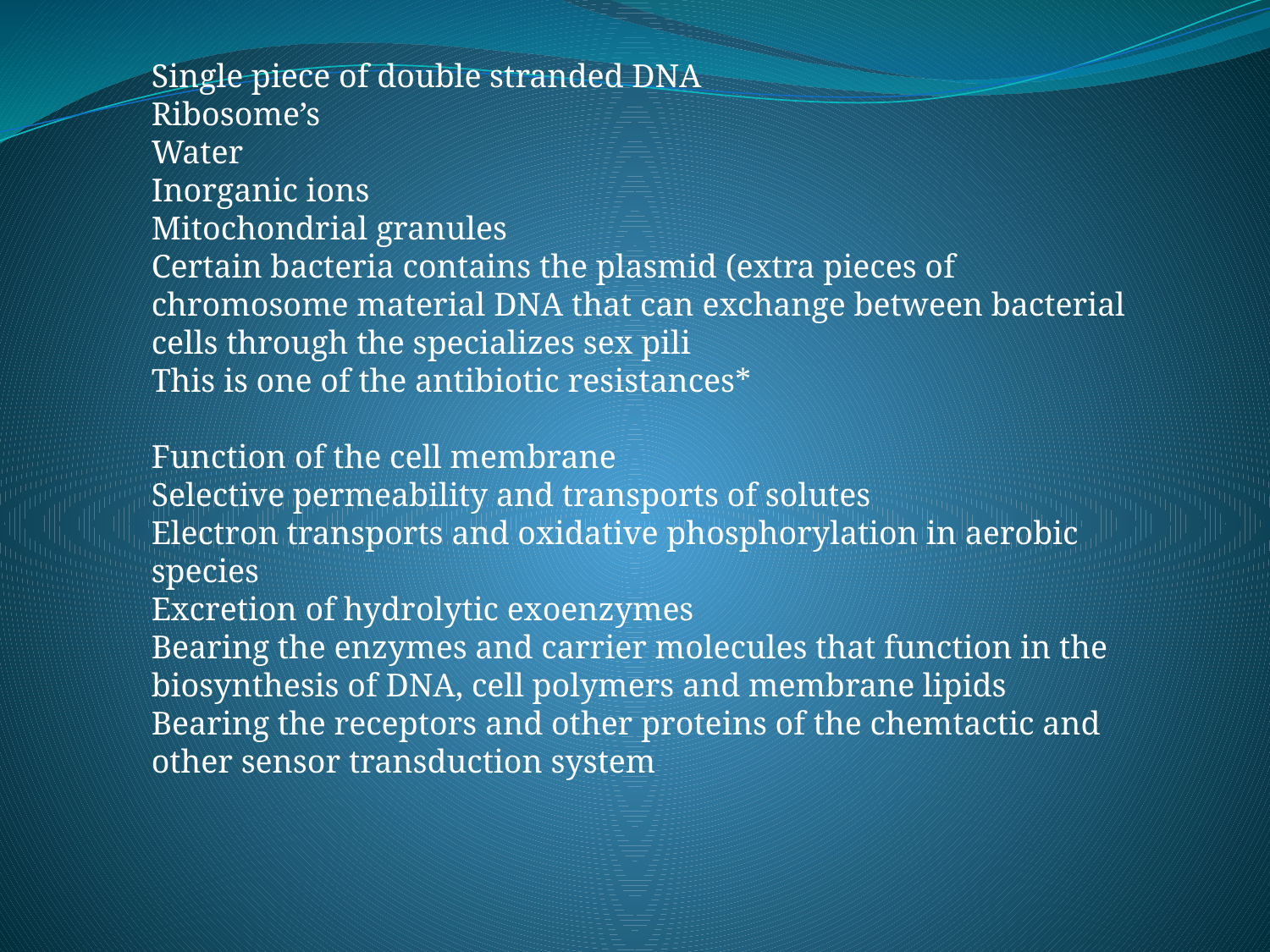

Single piece of double stranded DNA
Ribosome’s
Water
Inorganic ions
Mitochondrial granules
Certain bacteria contains the plasmid (extra pieces of chromosome material DNA that can exchange between bacterial cells through the specializes sex pili
This is one of the antibiotic resistances*

Function of the cell membrane
Selective permeability and transports of solutes
Electron transports and oxidative phosphorylation in aerobic species
Excretion of hydrolytic exoenzymes
Bearing the enzymes and carrier molecules that function in the biosynthesis of DNA, cell polymers and membrane lipids
Bearing the receptors and other proteins of the chemtactic and other sensor transduction system